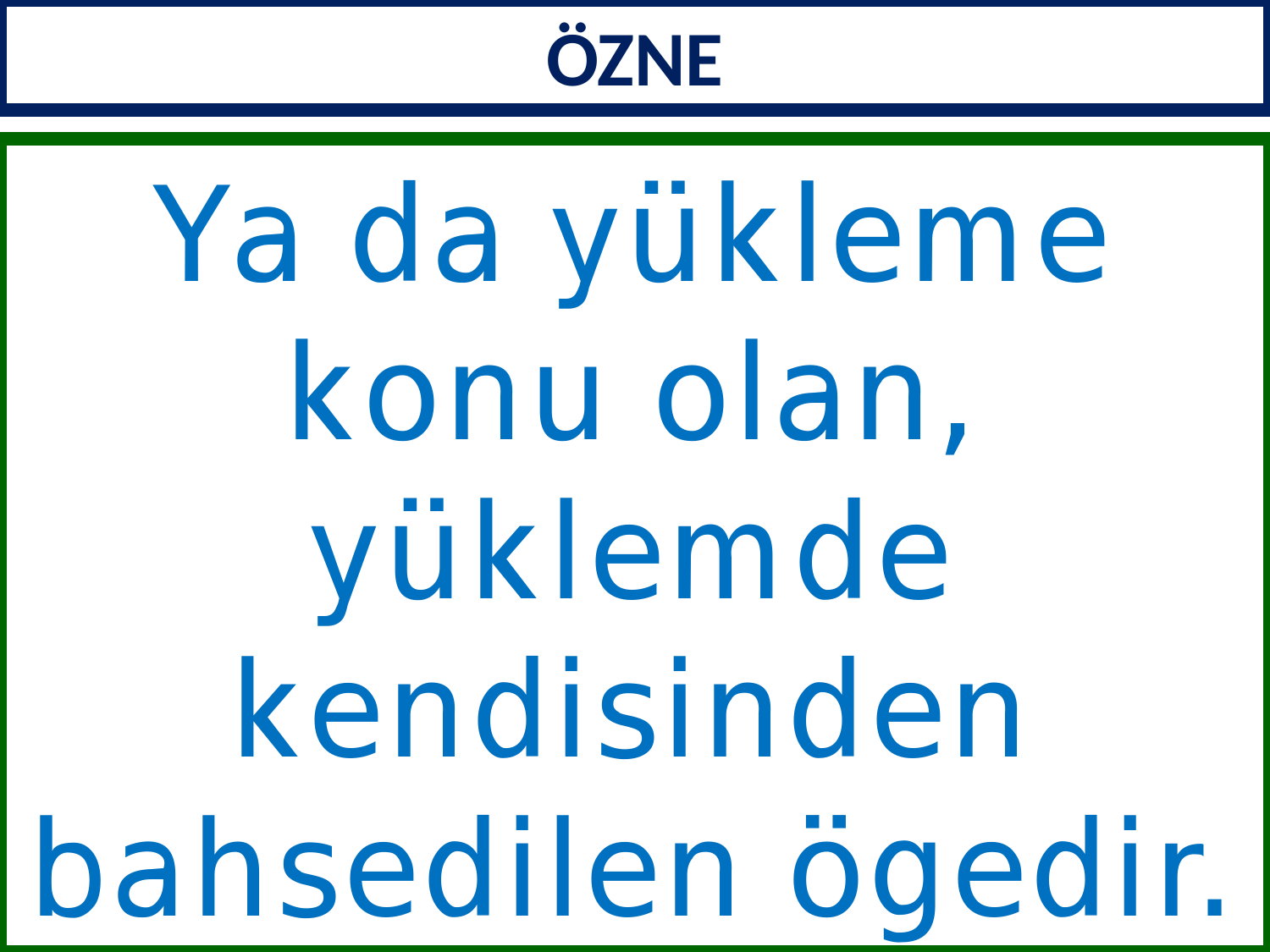

ÖZNE
Ya da yükleme konu olan, yüklemde
kendisinden bahsedilen ögedir.